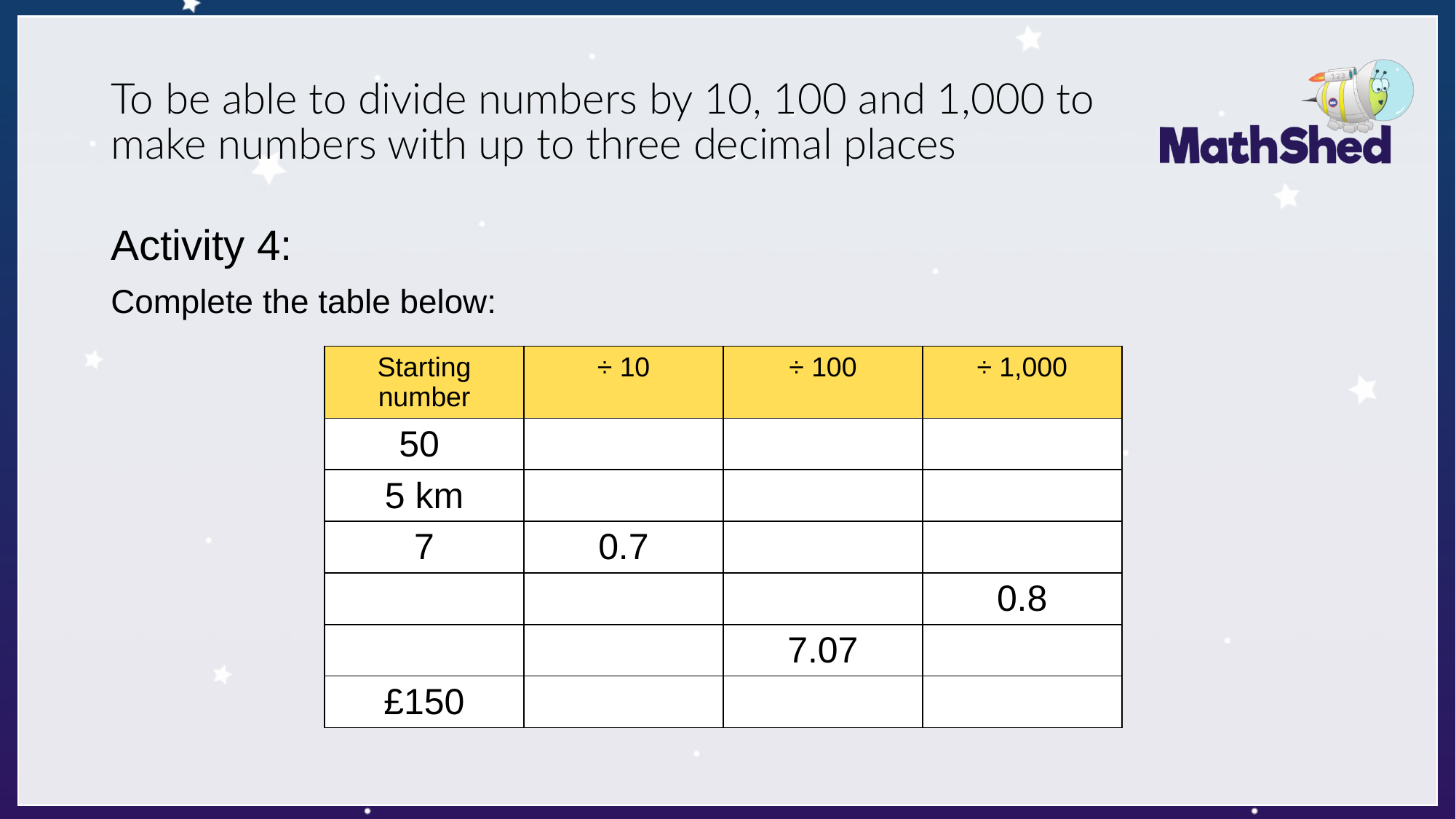

# To be able to divide numbers by 10, 100 and 1,000 to make numbers with up to three decimal places
Activity 4:
Complete the table below:

| Starting number | ÷ 10 | ÷ 100 | ÷ 1,000 |
| --- | --- | --- | --- |
| 50 |  |  |  |
| 5 km |  |  |  |
| 7 | 0.7 |  |  |
|  |  |  | 0.8 |
|  |  | 7.07 |  |
| £150 |  |  |  |